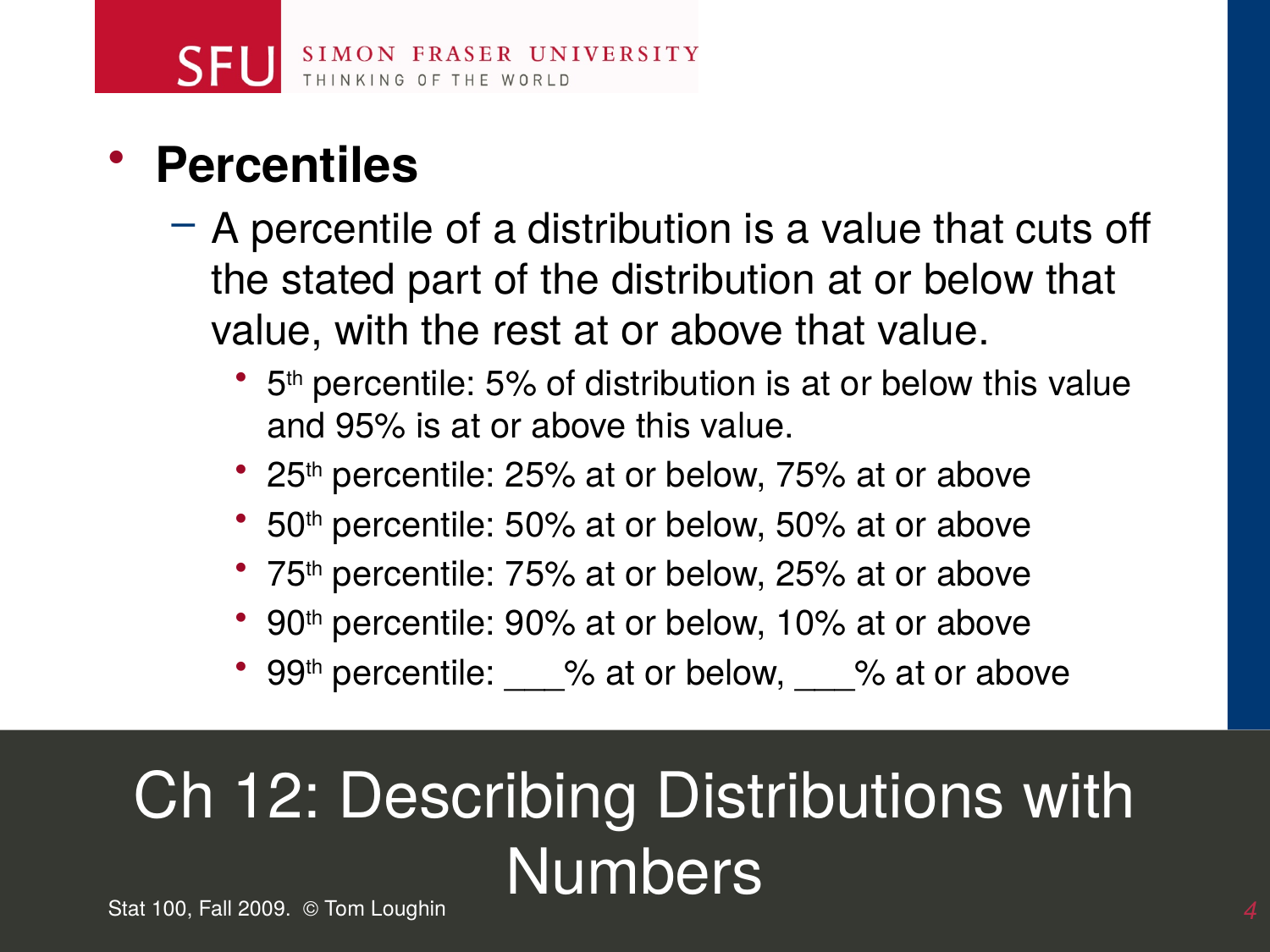

Percentiles
A percentile of a distribution is a value that cuts off the stated part of the distribution at or below that value, with the rest at or above that value.
5th percentile: 5% of distribution is at or below this value and 95% is at or above this value.
25th percentile: 25% at or below, 75% at or above
50th percentile: 50% at or below, 50% at or above
75th percentile: 75% at or below, 25% at or above
90th percentile: 90% at or below, 10% at or above
99th percentile: ___% at or below, ___% at or above

# Ch 12: Describing Distributions with Numbers
Stat 100, Fall 2009.  © Tom Loughin
4